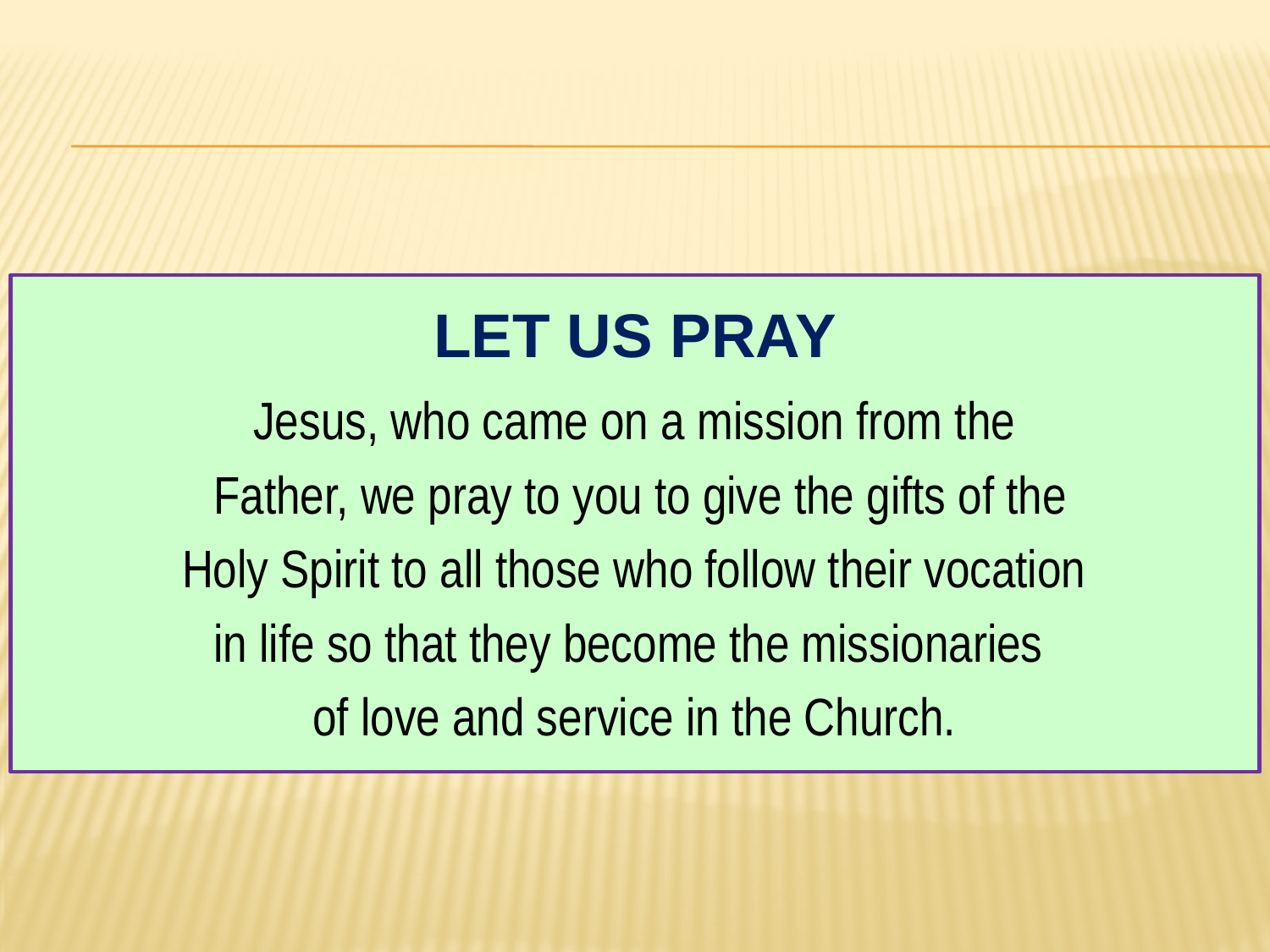

# Let us Pray

Jesus, who came on a mission from the
 Father, we pray to you to give the gifts of the
 Holy Spirit to all those who follow their vocation
in life so that they become the missionaries
of love and service in the Church.